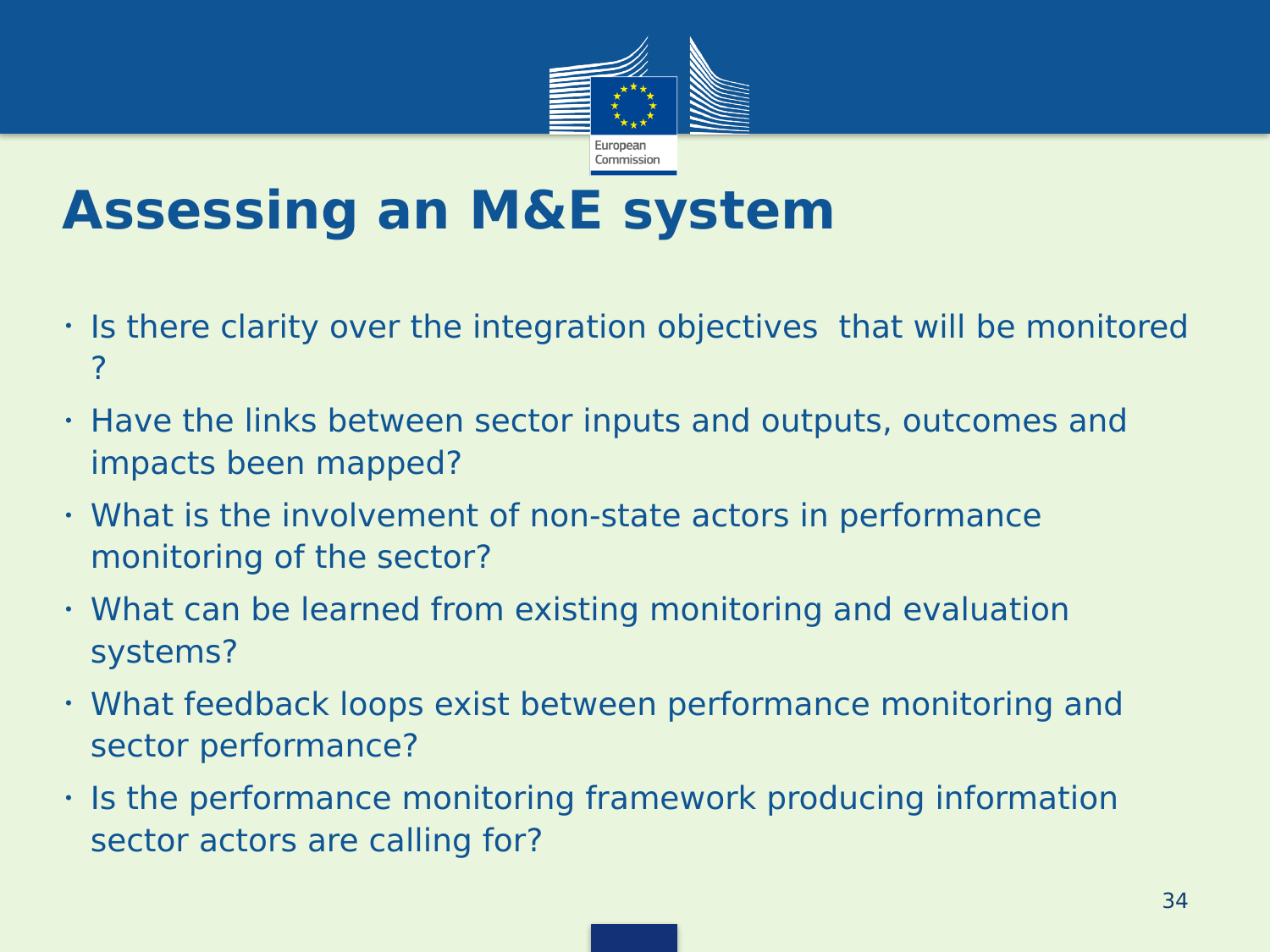

# Assessing an M&E system
Is there clarity over the integration objectives  that will be monitored ?
Have the links between sector inputs and outputs, outcomes and impacts been mapped?
What is the involvement of non-state actors in performance monitoring of the sector?
What can be learned from existing monitoring and evaluation systems?
What feedback loops exist between performance monitoring and sector performance?
Is the performance monitoring framework producing information sector actors are calling for?